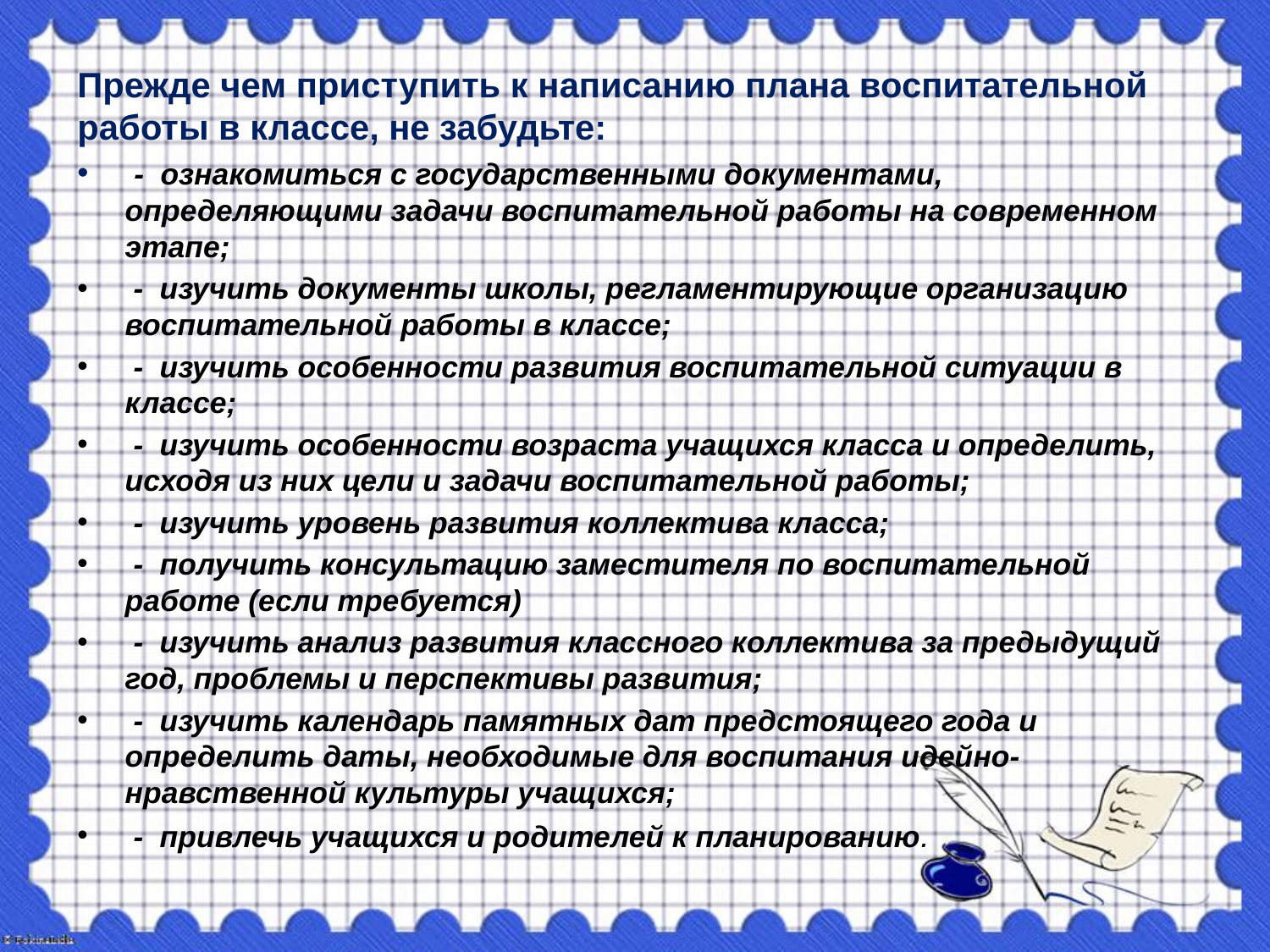

Прежде чем приступить к написанию плана воспитательной работы в классе, не забудьте:
 -  ознакомиться с государственными документами, определяющими задачи воспитательной работы на современном этапе;
 -  изучить документы школы, регламентирующие организацию воспитательной работы в классе;
 -  изучить особенности развития воспитательной ситуации в классе;
 -  изучить особенности возраста учащихся класса и определить, исходя из них цели и задачи воспитательной работы;
 -  изучить уровень развития коллектива класса;
 -  получить консультацию заместителя по воспитательной работе (если требуется)
 -  изучить анализ развития классного коллектива за предыдущий год, проблемы и перспективы развития;
 -  изучить календарь памятных дат предстоящего года и определить даты, необходимые для воспитания идейно-нравственной культуры учащихся;
 -  привлечь учащихся и родителей к планированию.